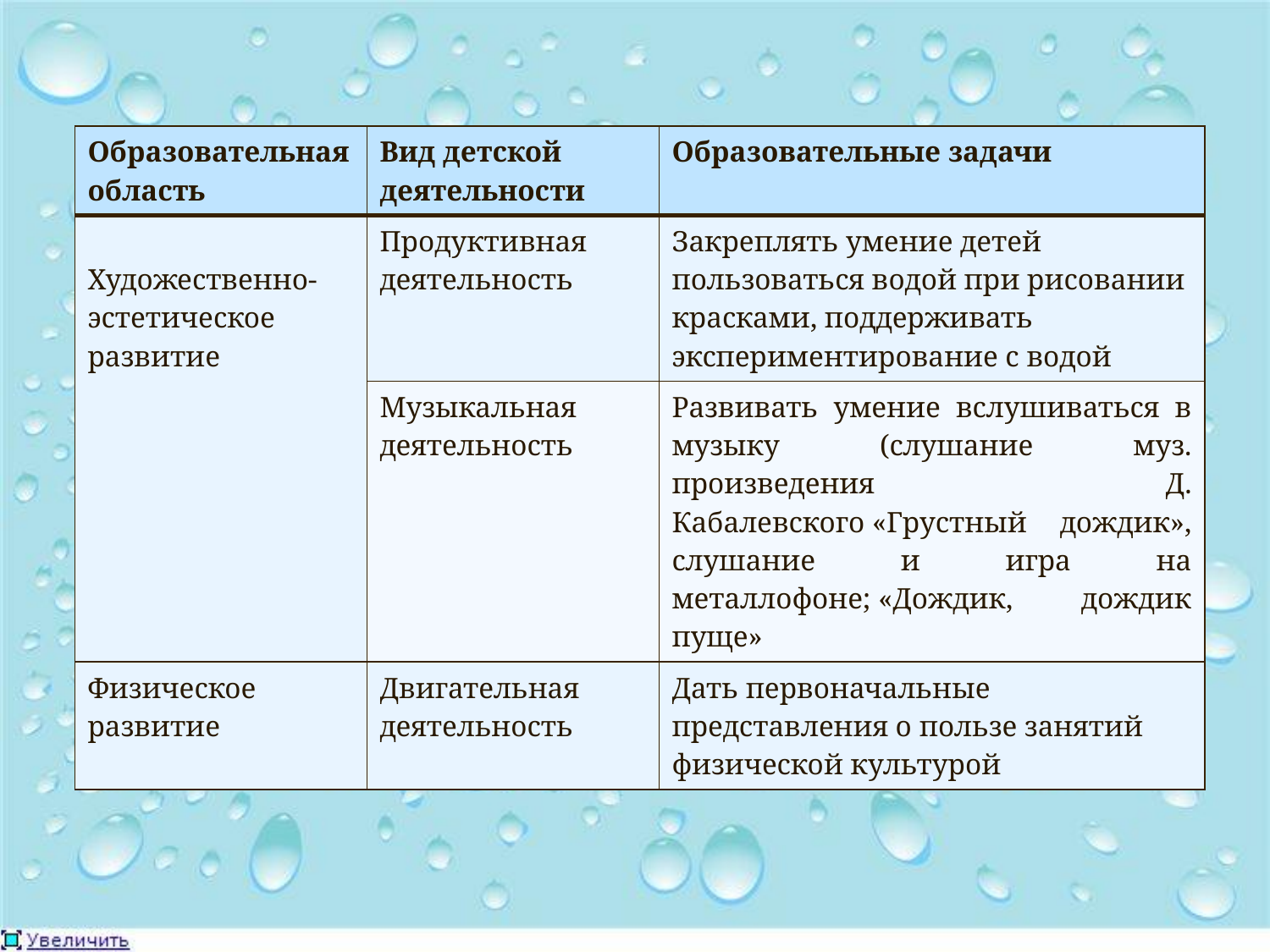

| Образовательная область | Вид детской деятельности | Образовательные задачи |
| --- | --- | --- |
| Художественно-эстетическое развитие | Продуктивная деятельность | Закреплять умение детей пользоваться водой при рисовании красками, поддерживать экспериментирование с водой |
|  | Музыкальная деятельность | Развивать умение вслушиваться в музыку (слушание муз. произведения Д. Кабалевского «Грустный дождик», слушание и игра на металлофоне; «Дождик, дождик пуще» |
| Физическое развитие | Двигательная деятельность | Дать первоначальные представления о пользе занятий физической культурой |